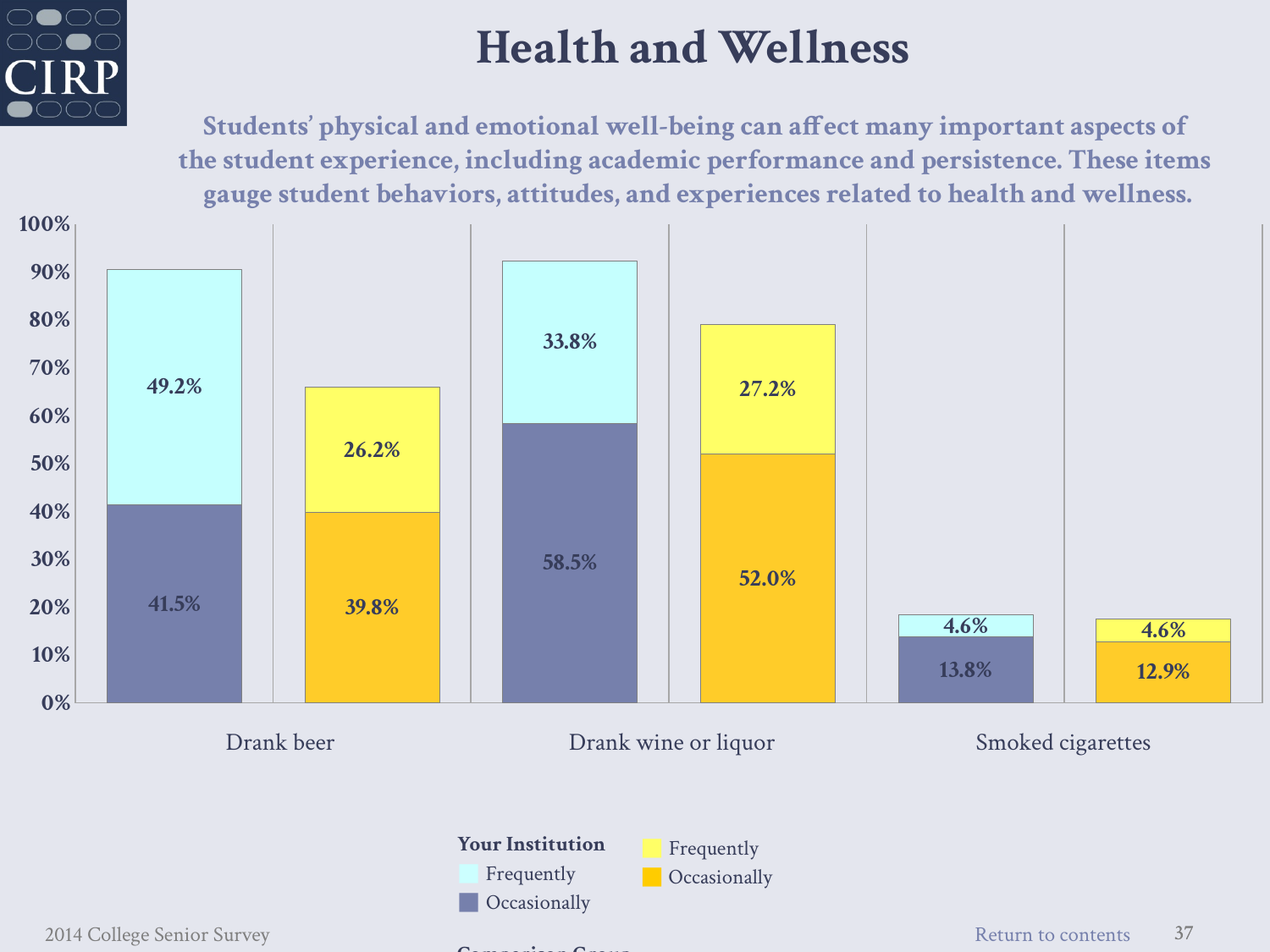

Health and Wellness
Students’ physical and emotional well-being can affect many important aspects of
the student experience, including academic performance and persistence. These items
gauge student behaviors, attitudes, and experiences related to health and wellness.

### Chart

| Category | occasionally | frequently |
|---|---|---|
| Drank beer | 0.415 | 0.492 |
| comp | 0.398 | 0.262 |
| Drank wine or liqour | 0.585 | 0.338 |
| comp | 0.52 | 0.272 |
| Smoked cigarettes | 0.138 | 0.046 |
| comp | 0.129 | 0.046 |
Drank beer
Drank wine or liquor
Smoked cigarettes
Your Institution
■ Frequently
■ Occasionally

Comparison Group
■ Frequently
■ Occasionally

2014 College Senior Survey
37
37